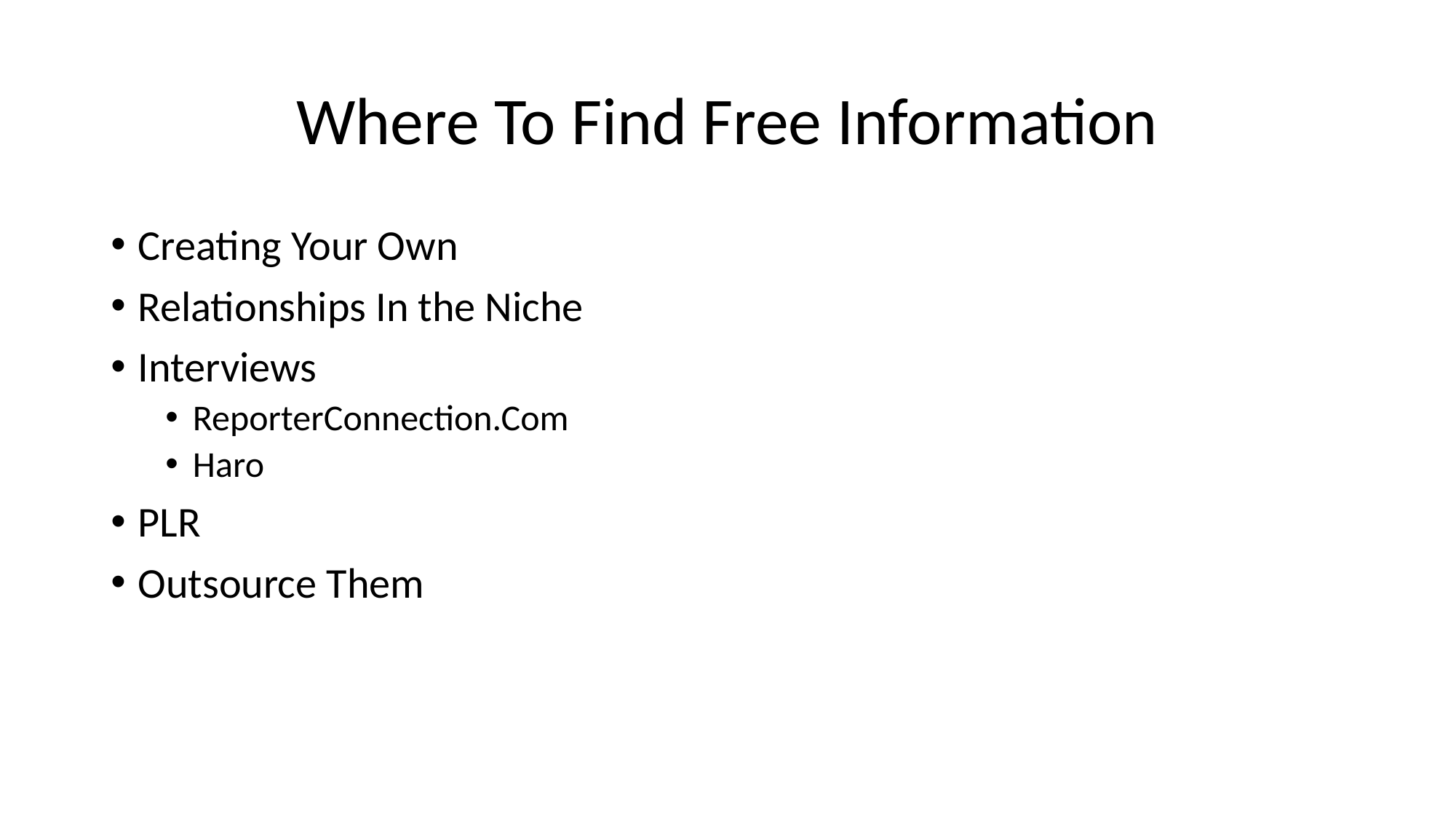

# Where To Find Free Information
Creating Your Own
Relationships In the Niche
Interviews
ReporterConnection.Com
Haro
PLR
Outsource Them